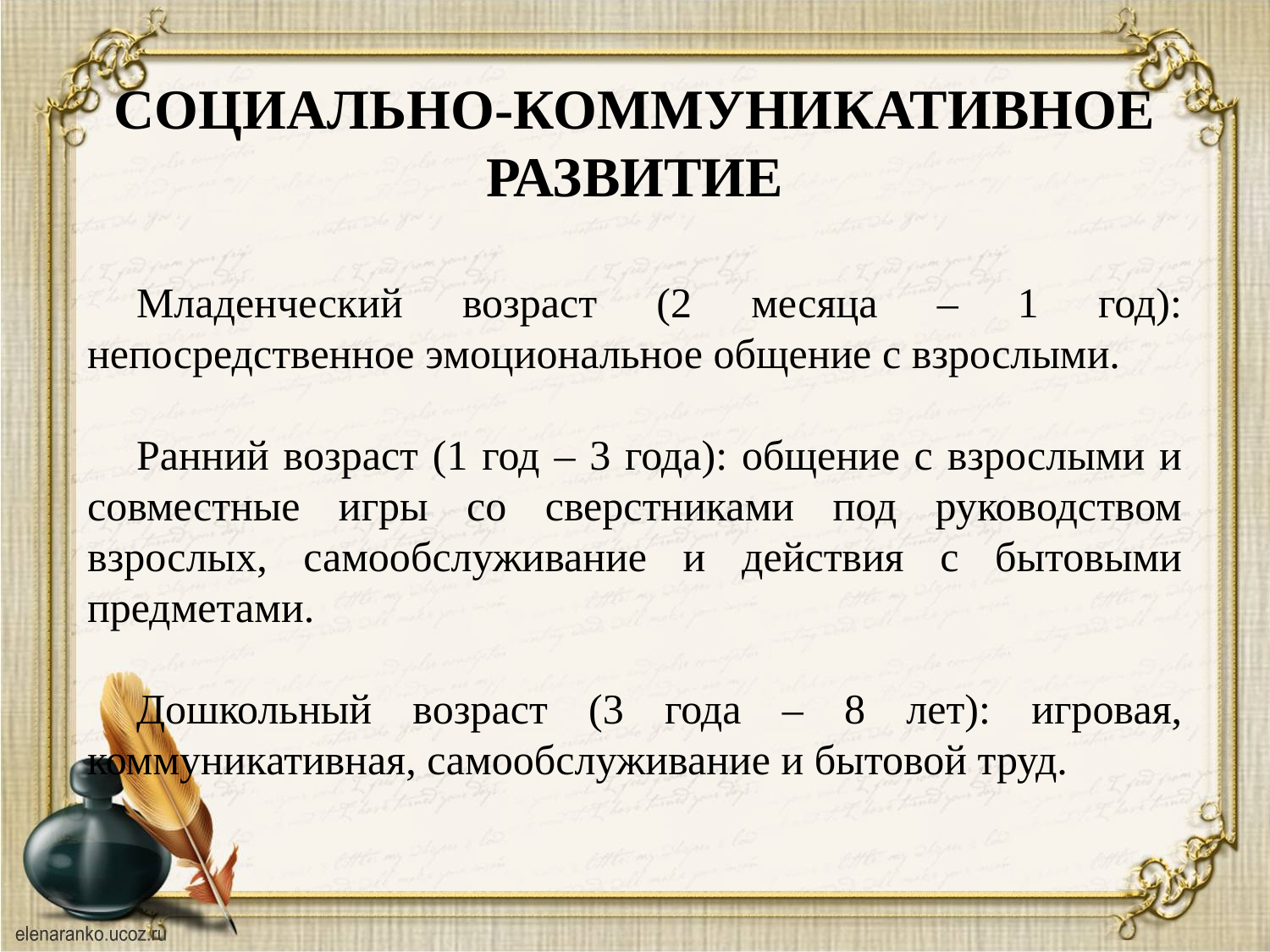

СОЦИАЛЬНО-КОММУНИКАТИВНОЕ РАЗВИТИЕ

Младенческий возраст (2 месяца – 1 год): непосредственное эмоциональное общение с взрослыми.

Ранний возраст (1 год – 3 года): общение с взрослыми и совместные игры со сверстниками под руководством взрослых, самообслуживание и действия с бытовыми предметами.

Дошкольный возраст (3 года – 8 лет): игровая, коммуникативная, самообслуживание и бытовой труд.